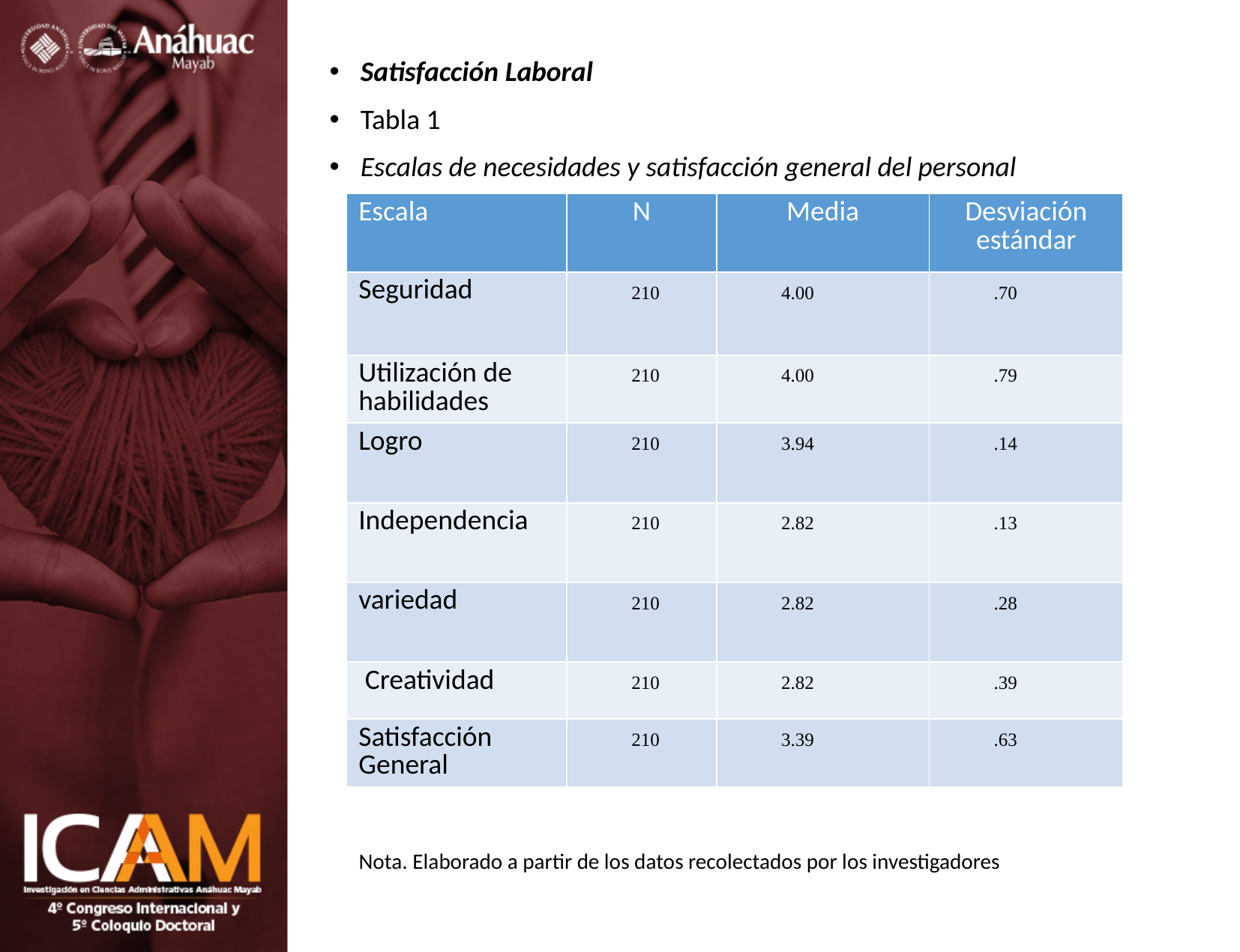

Satisfacción Laboral
Tabla 1
Escalas de necesidades y satisfacción general del personal

      Nota. Elaborado a partir de los datos recolectados por los investigadores

| Escala | N | Media | Desviación estándar |
| --- | --- | --- | --- |
| Seguridad | 210 | 4.00 | .70 |
| Utilización de habilidades | 210 | 4.00 | .79 |
| Logro | 210 | 3.94 | .14 |
| Independencia | 210 | 2.82 | .13 |
| variedad | 210 | 2.82 | .28 |
| Creatividad | 210 | 2.82 | .39 |
| Satisfacción General | 210 | 3.39 | .63 |